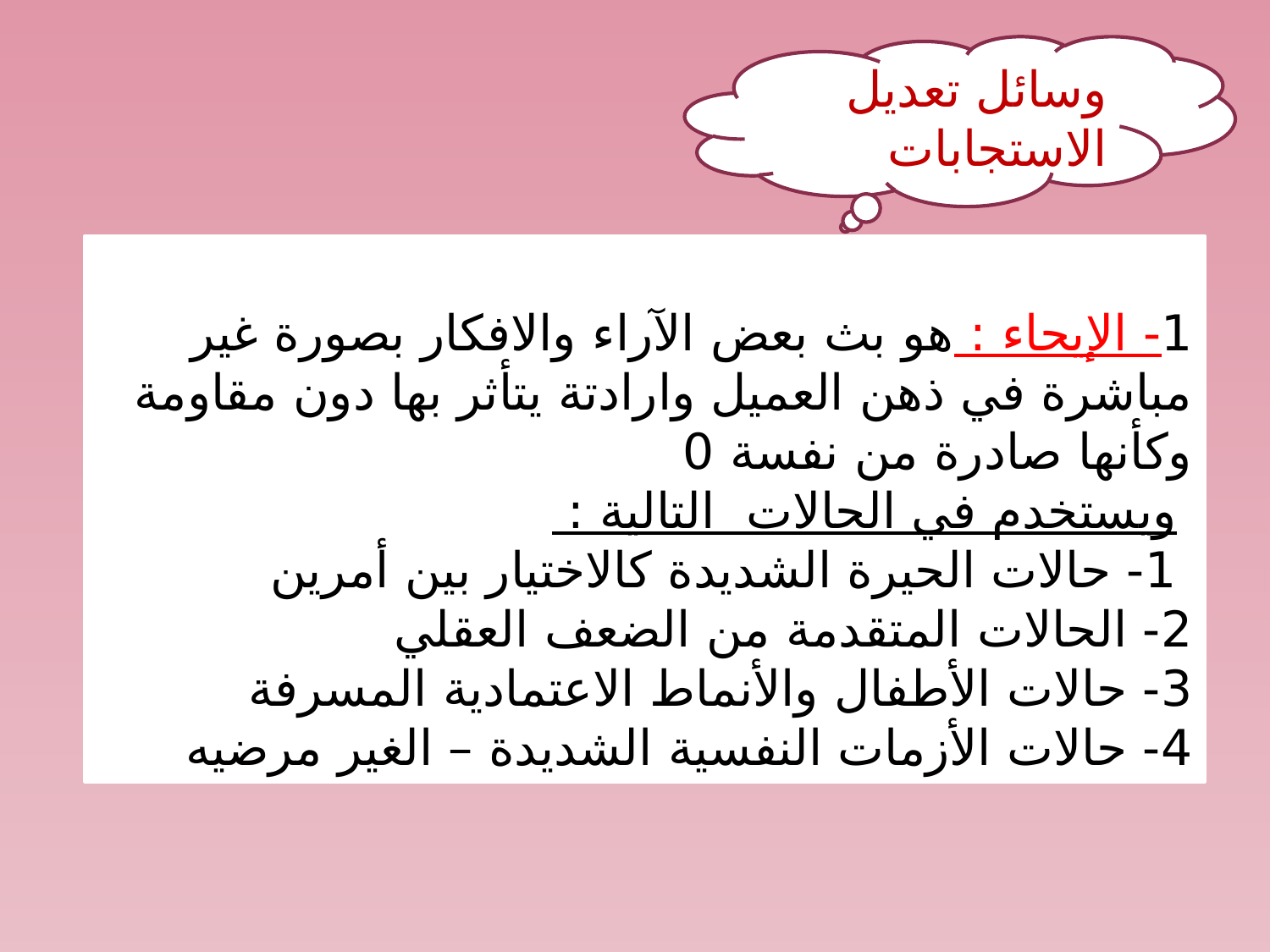

وسائل تعديل الاستجابات

1- الإيحاء : هو بث بعض الآراء والافكار بصورة غير مباشرة في ذهن العميل وارادتة يتأثر بها دون مقاومة وكأنها صادرة من نفسة 0
 ويستخدم في الحالات  التالية :
 1- حالات الحيرة الشديدة كالاختيار بين أمرين
2- الحالات المتقدمة من الضعف العقلي
3- حالات الأطفال والأنماط الاعتمادية المسرفة
4- حالات الأزمات النفسية الشديدة – الغير مرضيه